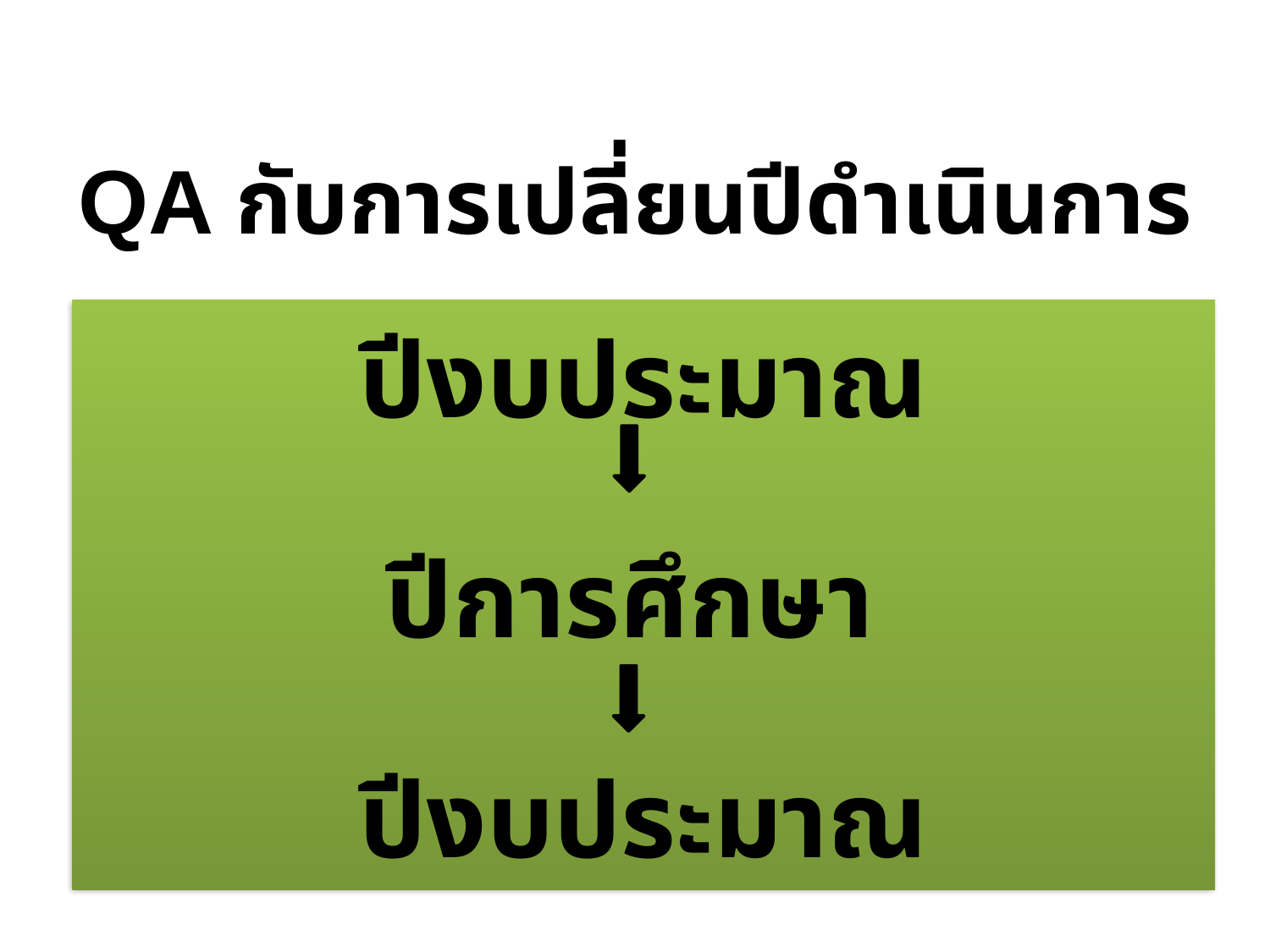

QA กับการเปลี่ยนปีดำเนินการ
# ปีงบประมาณ ปีการศึกษา ปีงบประมาณ